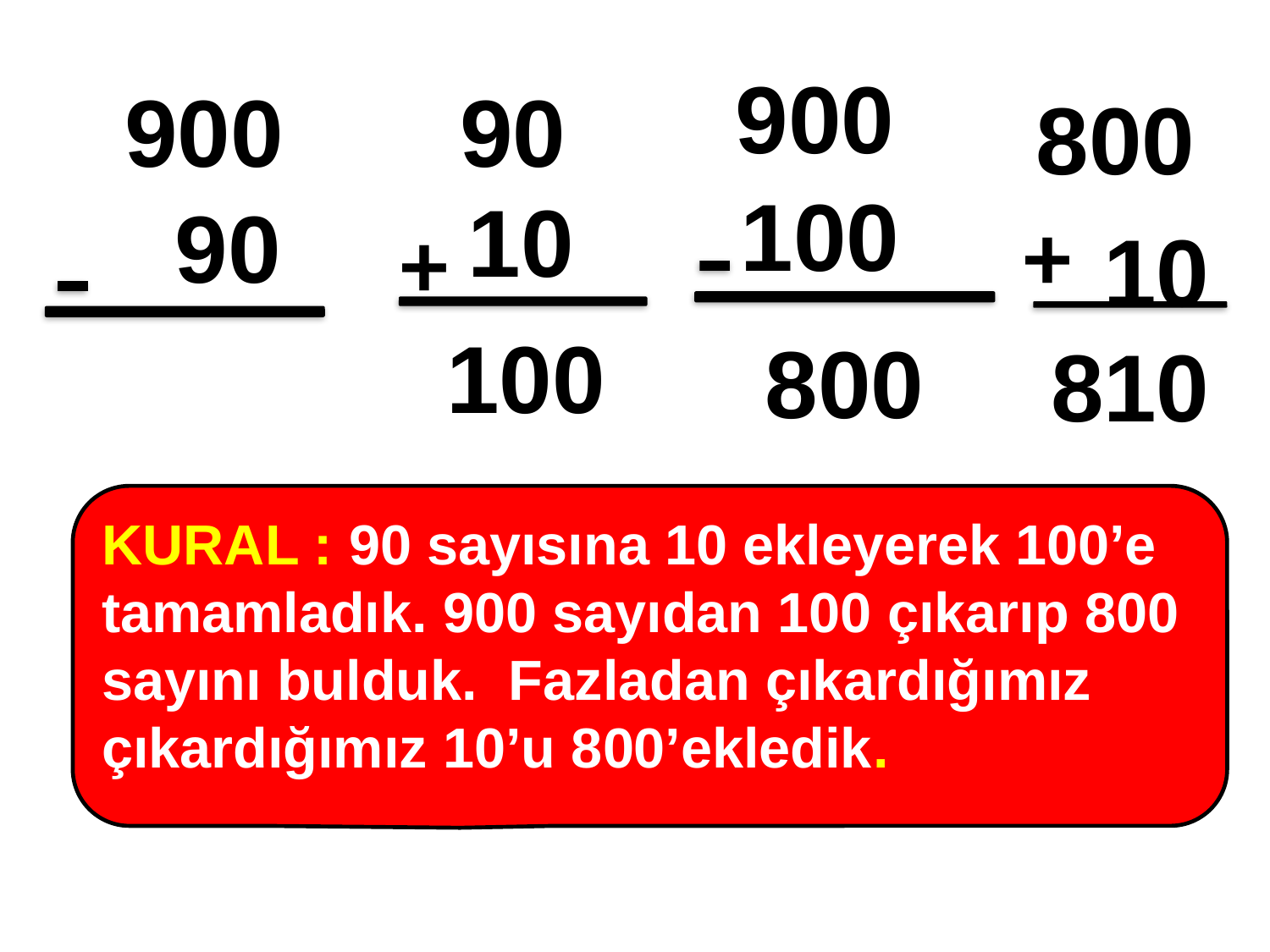

900
900
90
800
100
10
90
+
+
10

100
800
810
KURAL : 90 sayısına 10 ekleyerek 100’e tamamladık. 900 sayıdan 100 çıkarıp 800 sayını bulduk.  Fazladan çıkardığımız çıkardığımız 10’u 800’ekledik.